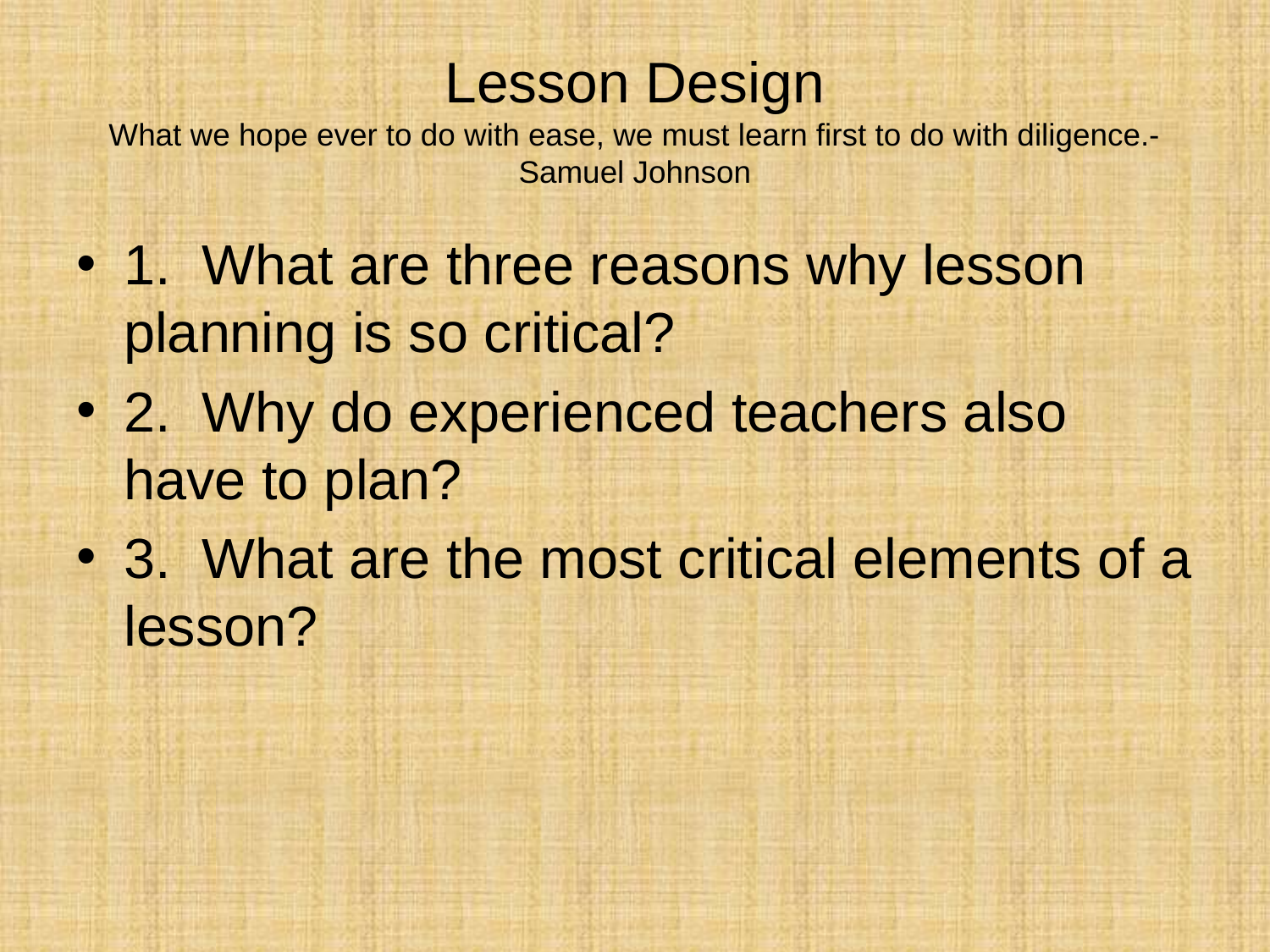

# Lesson Design What we hope ever to do with ease, we must learn first to do with diligence.- Samuel Johnson
1.  What are three reasons why lesson planning is so critical?
2.  Why do experienced teachers also have to plan?
3.  What are the most critical elements of a lesson?